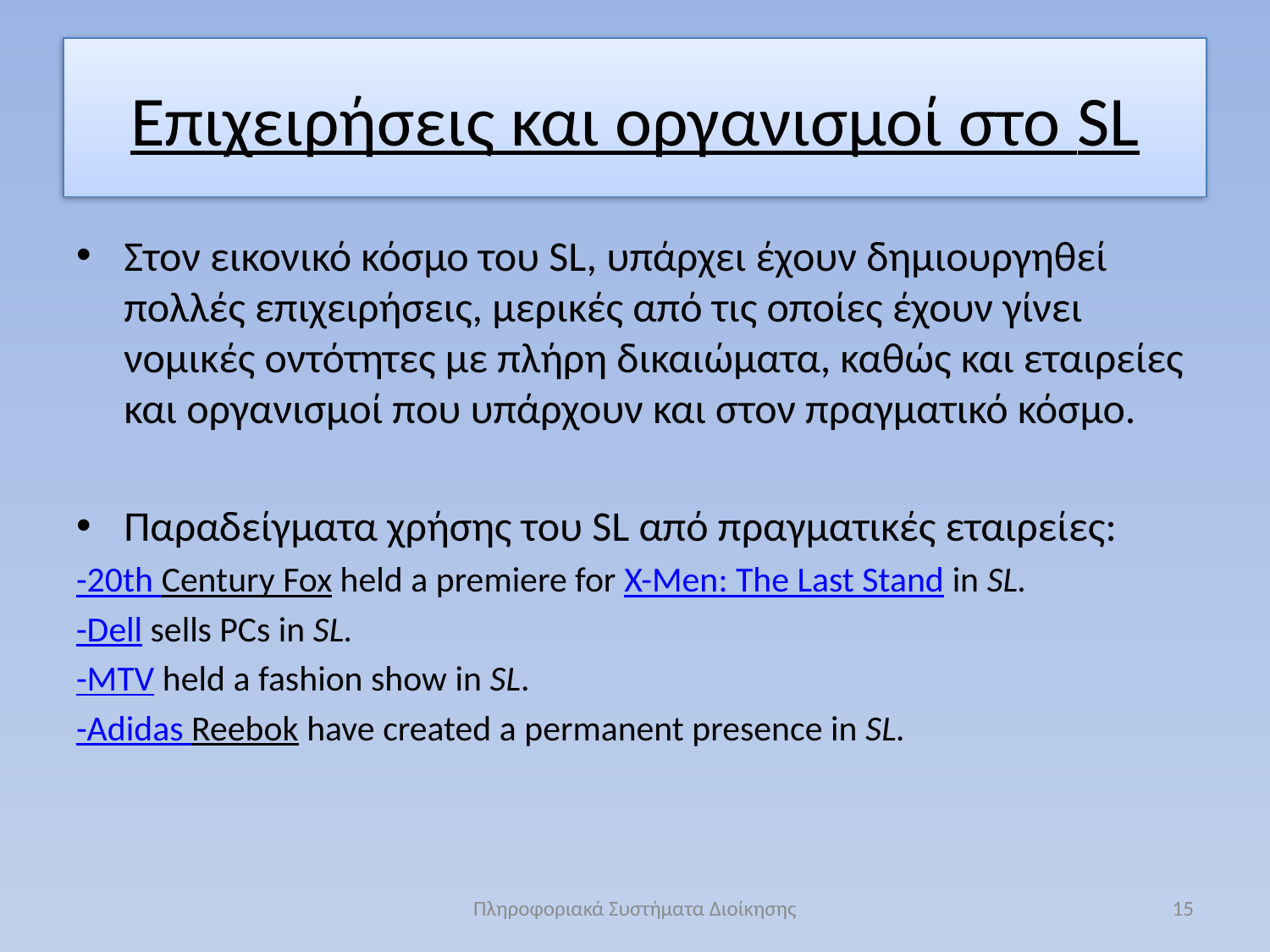

# Επιχειρήσεις και οργανισμοί στο SL
Στον εικονικό κόσμο του SL, υπάρχει έχουν δημιουργηθεί πολλές επιχειρήσεις, μερικές από τις οποίες έχουν γίνει νομικές οντότητες με πλήρη δικαιώματα, καθώς και εταιρείες και οργανισμοί που υπάρχουν και στον πραγματικό κόσμο.

Παραδείγματα χρήσης του SL από πραγματικές εταιρείες:
-20th Century Fox held a premiere for X-Men: The Last Stand in SL.
-Dell sells PCs in SL.
-MTV held a fashion show in SL.
-Adidas Reebok have created a permanent presence in SL.

Πληροφοριακά Συστήματα Διοίκησης
15